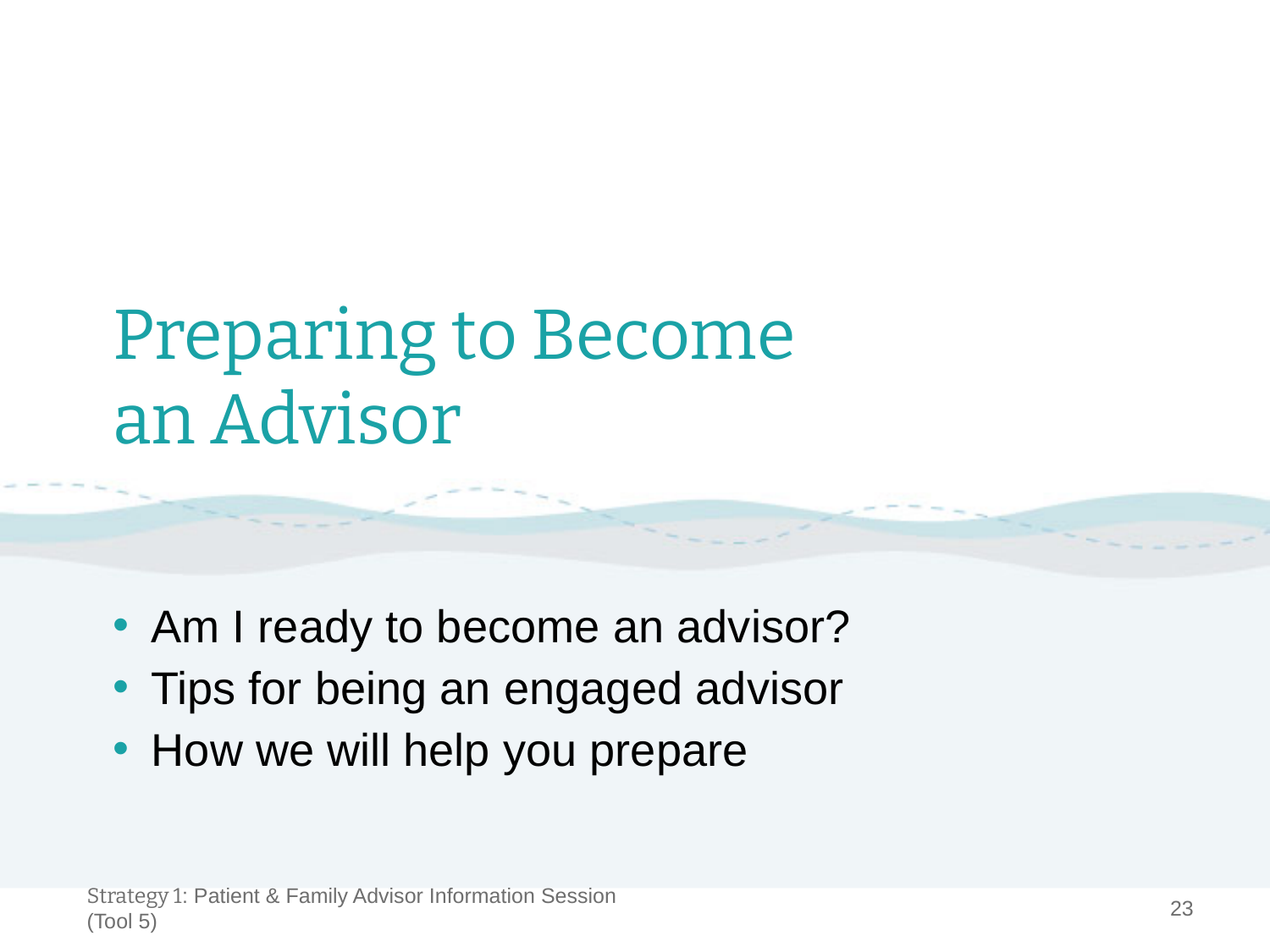

# Preparing to Become an Advisor
Am I ready to become an advisor?
Tips for being an engaged advisor
How we will help you prepare
Strategy 1: Patient & Family Advisor Information Session (Tool 5)
23